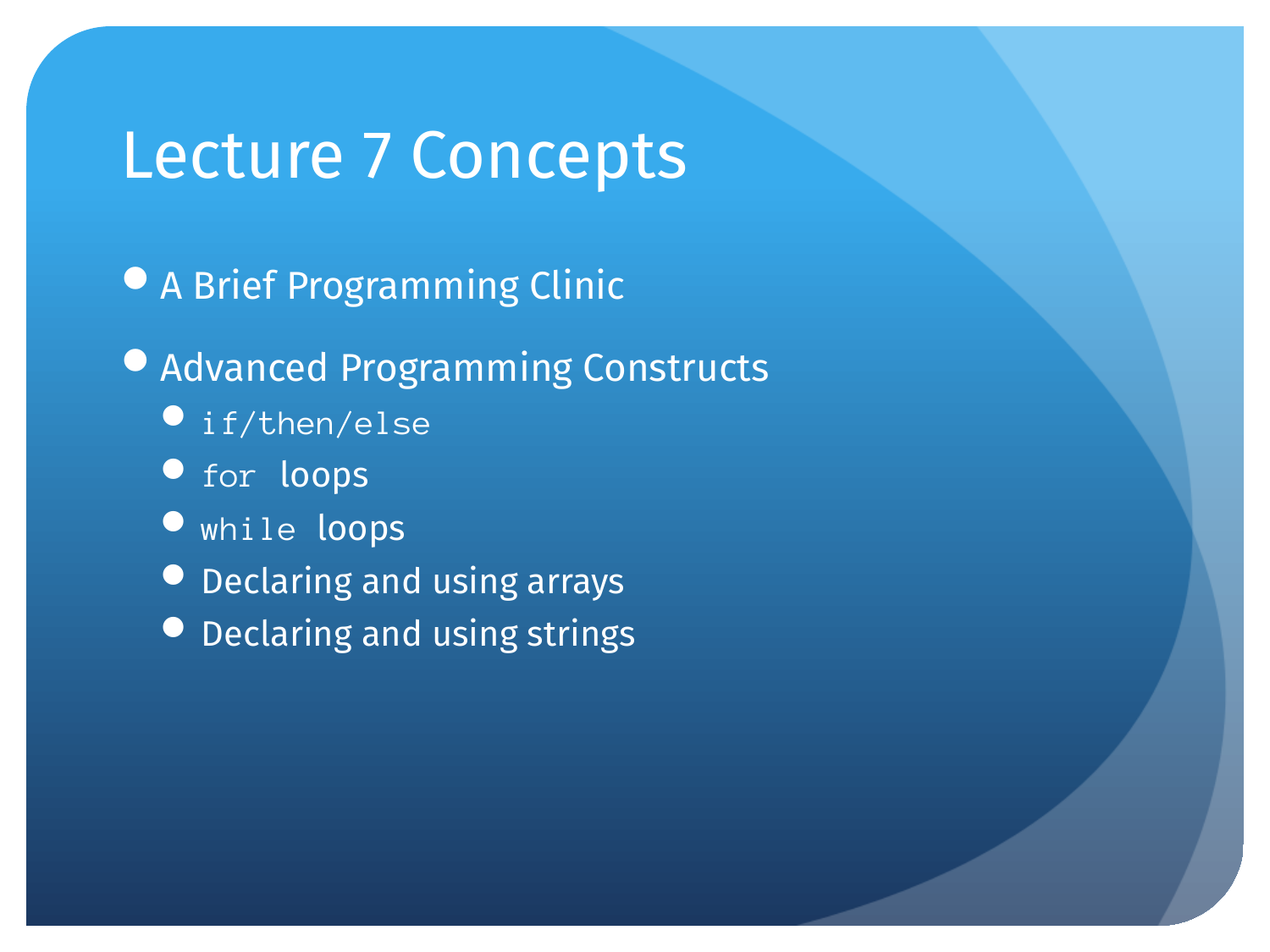

# Lecture 7 Concepts
A Brief Programming Clinic
Advanced Programming Constructs
if/then/else
for loops
while loops
Declaring and using arrays
Declaring and using strings